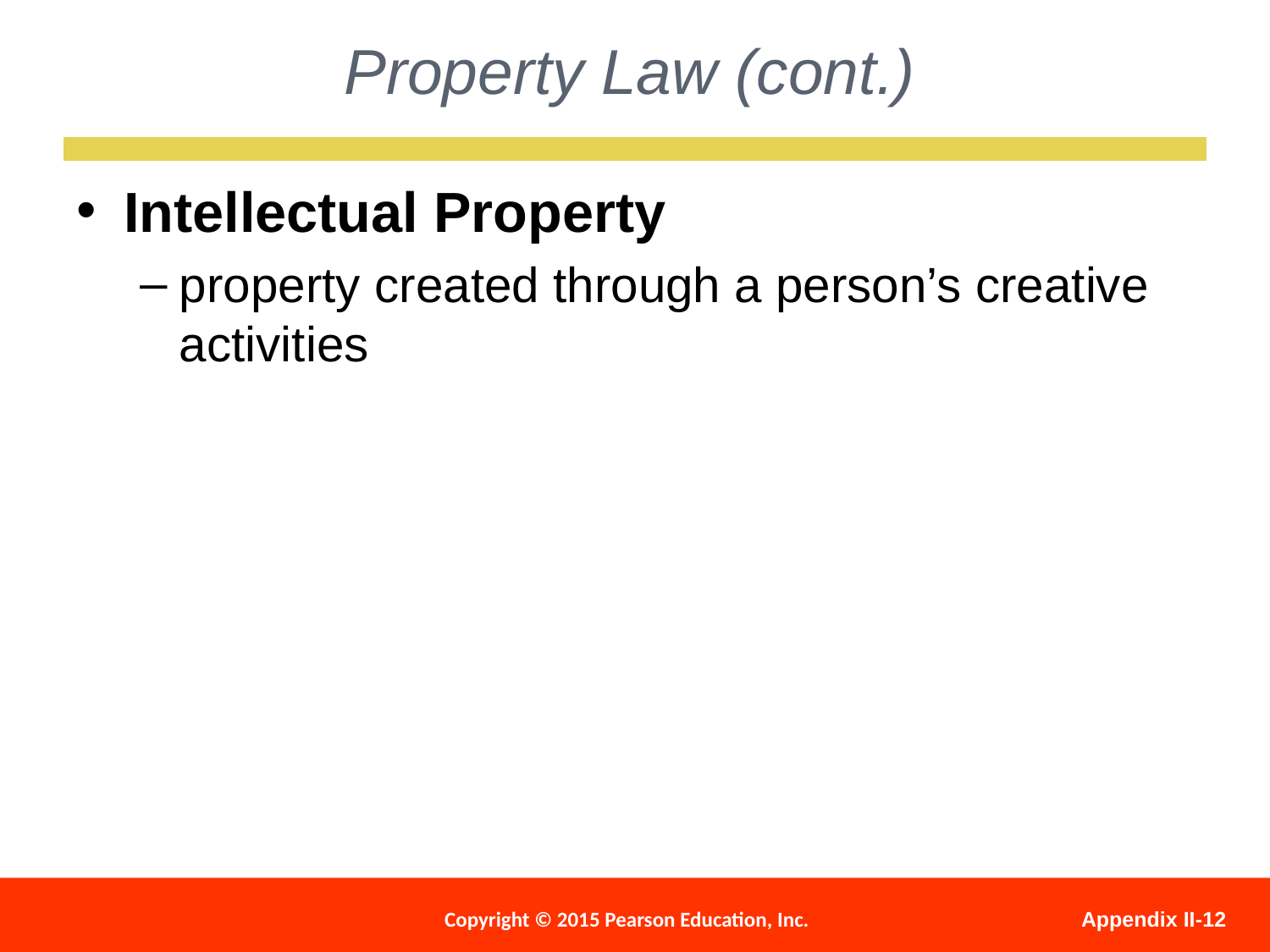

Property Law (cont.)
Intellectual Property
property created through a person’s creative activities